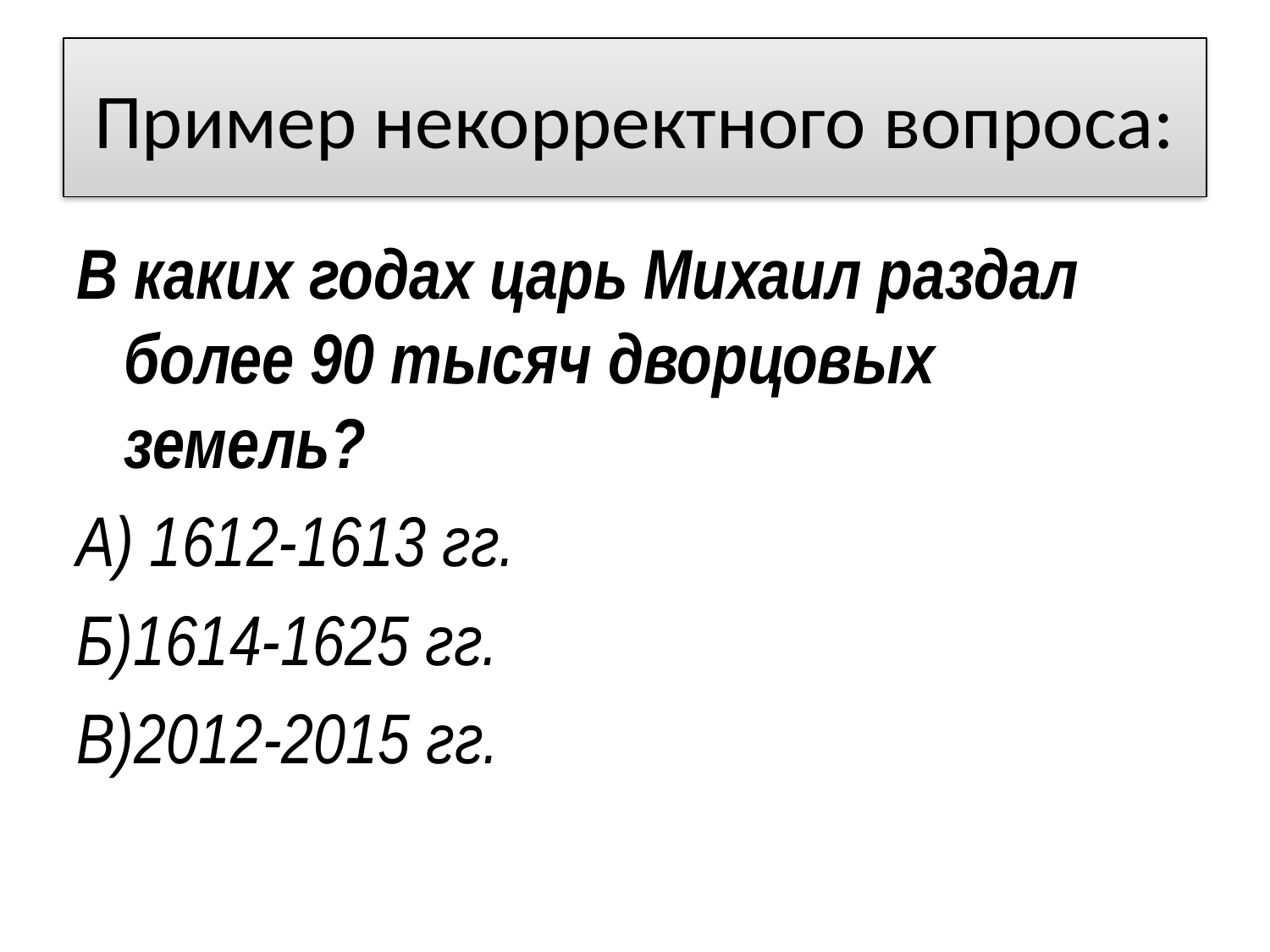

# Пример некорректного вопроса:
В каких годах царь Михаил раздал более 90 тысяч дворцовых земель?
А) 1612-1613 гг.
Б)1614-1625 гг.
В)2012-2015 гг.